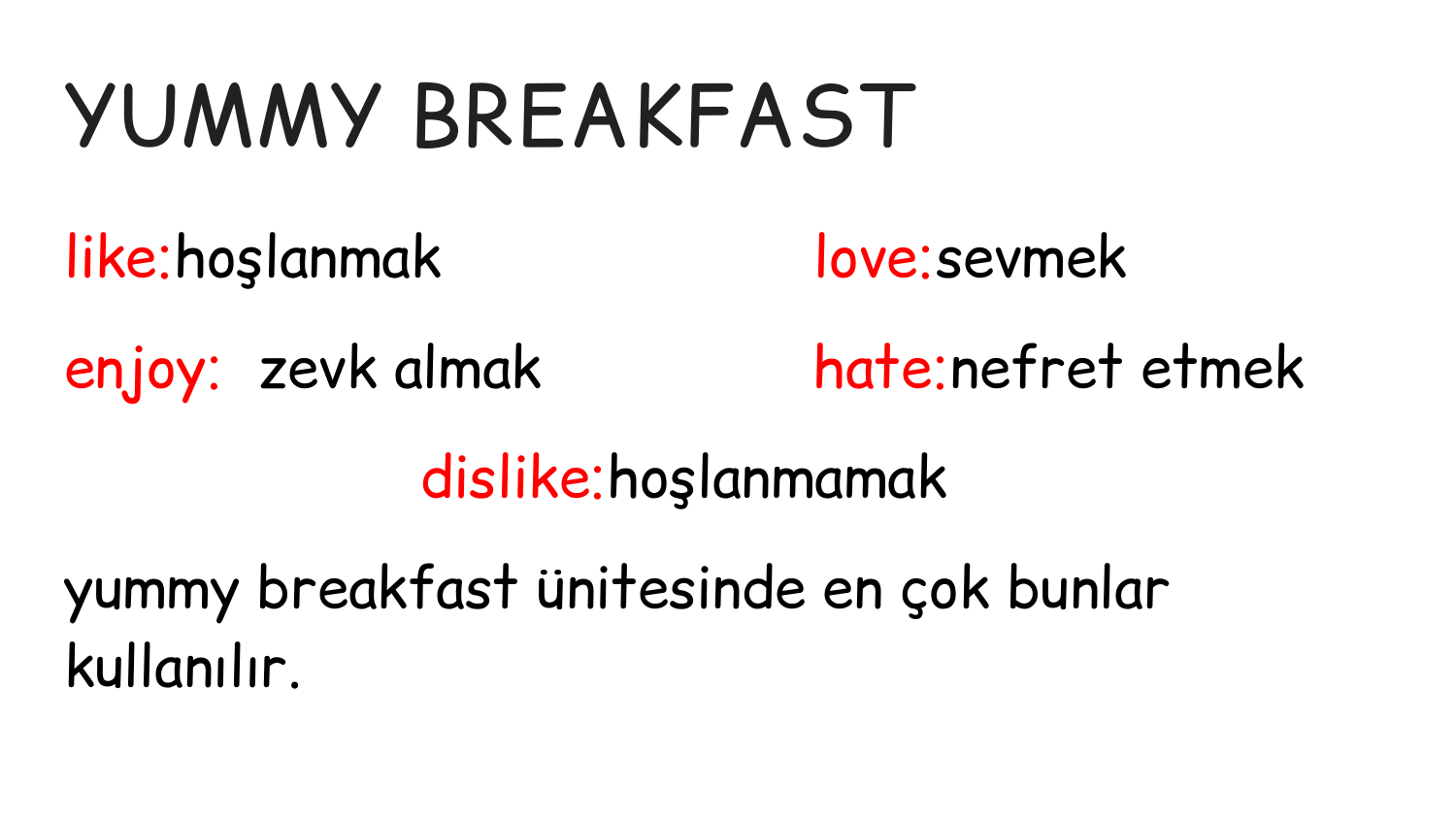

# YUMMY BREAKFAST
like:hoşlanmak                      love:sevmek
enjoy:  zevk almak                hate:nefret etmek
                     dislike:hoşlanmamak
yummy breakfast ünitesinde en çok bunlar kullanılır.